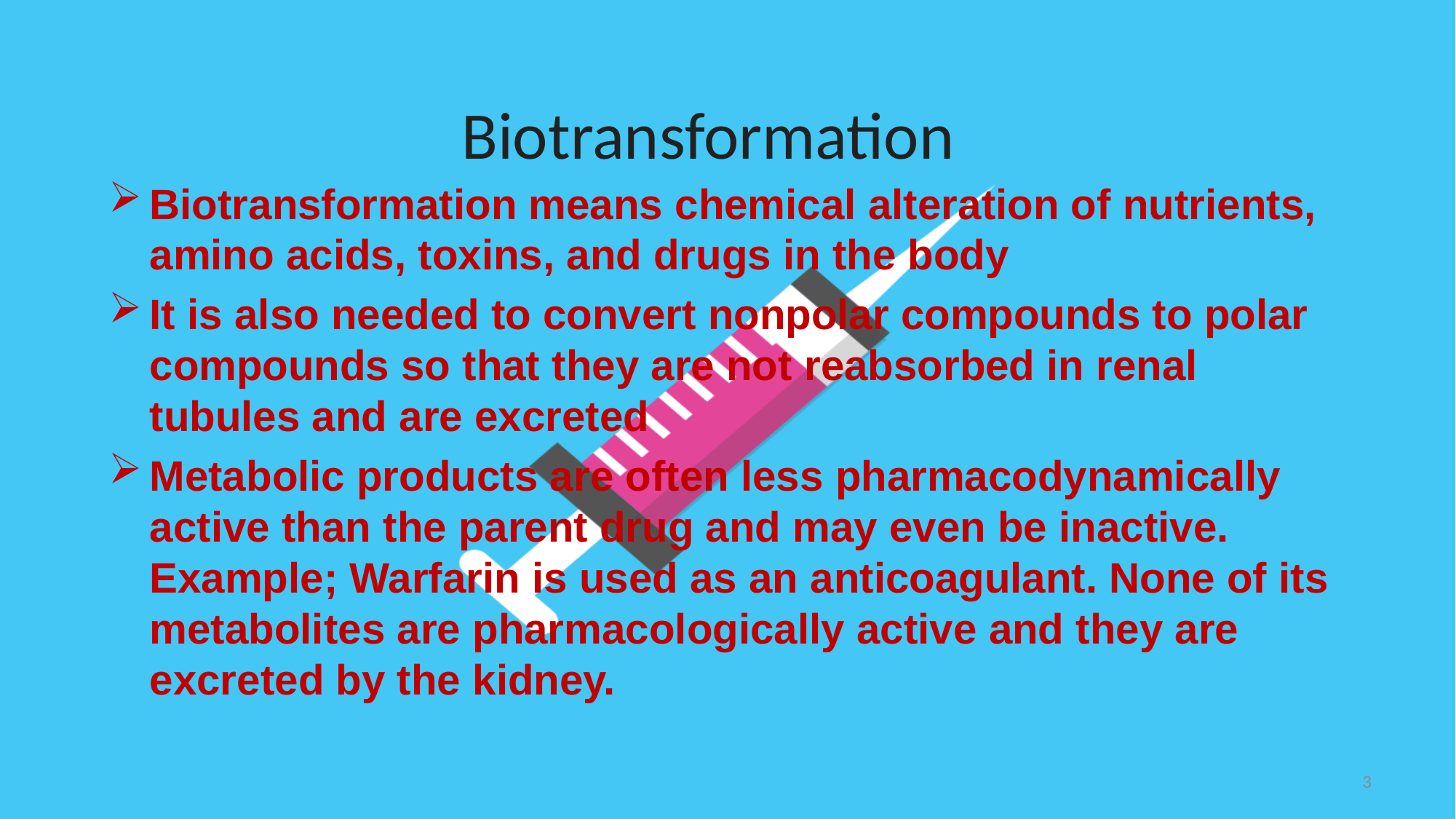

# Biotransformation
Biotransformation means chemical alteration of nutrients, amino acids, toxins, and drugs in the body
It is also needed to convert nonpolar compounds to polar compounds so that they are not reabsorbed in renal tubules and are excreted
Metabolic products are often less pharmacodynamically active than the parent drug and may even be inactive. Example; Warfarin is used as an anticoagulant. None of its metabolites are pharmacologically active and they are excreted by the kidney.
3